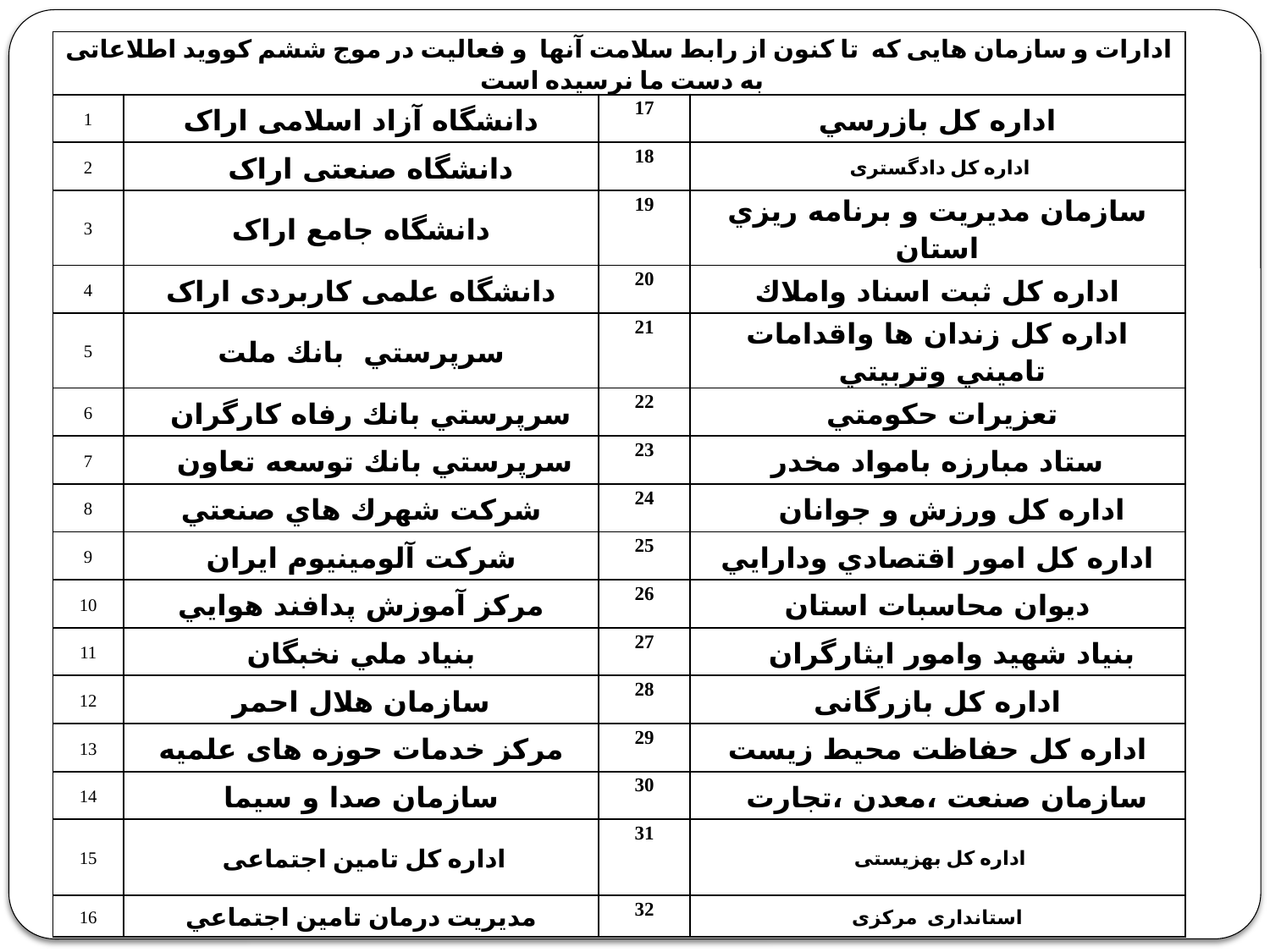

| ادارات و سازمان هایی که تا کنون از رابط سلامت آنها و فعالیت در موج ششم کووید اطلاعاتی به دست ما نرسیده است |  |  |  |
| --- | --- | --- | --- |
| 1 | دانشگاه آزاد اسلامی اراک | 17 | اداره کل بازرسي |
| 2 | دانشگاه صنعتی اراک | 18 | اداره کل دادگستری |
| 3 | دانشگاه جامع اراک | 19 | سازمان مديريت و برنامه ريزي استان |
| 4 | دانشگاه علمی کاربردی اراک | 20 | اداره كل ثبت اسناد واملاك |
| 5 | سرپرستي بانك ملت | 21 | اداره كل زندان ها واقدامات تاميني وتربيتي |
| 6 | سرپرستي بانك رفاه كارگران | 22 | تعزيرات حكومتي |
| 7 | سرپرستي بانك توسعه تعاون | 23 | ستاد مبارزه بامواد مخدر |
| 8 | شركت شهرك هاي صنعتي | 24 | اداره كل ورزش و جوانان |
| 9 | شركت آلومينيوم ايران | 25 | اداره كل امور اقتصادي ودارايي |
| 10 | مركز آموزش پدافند هوايي | 26 | ديوان محاسبات استان |
| 11 | بنياد ملي نخبگان | 27 | بنياد شهيد وامور ايثارگران |
| 12 | سازمان هلال احمر | 28 | اداره کل بازرگانی |
| 13 | مرکز خدمات حوزه های علمیه | 29 | اداره كل حفاظت محيط زيست |
| 14 | سازمان صدا و سیما | 30 | سازمان صنعت ،معدن ،تجارت |
| 15 | اداره کل تامین اجتماعی | 31 | اداره کل بهزیستی |
| 16 | مديريت درمان تامين اجتماعي | 32 | استانداری مرکزی |